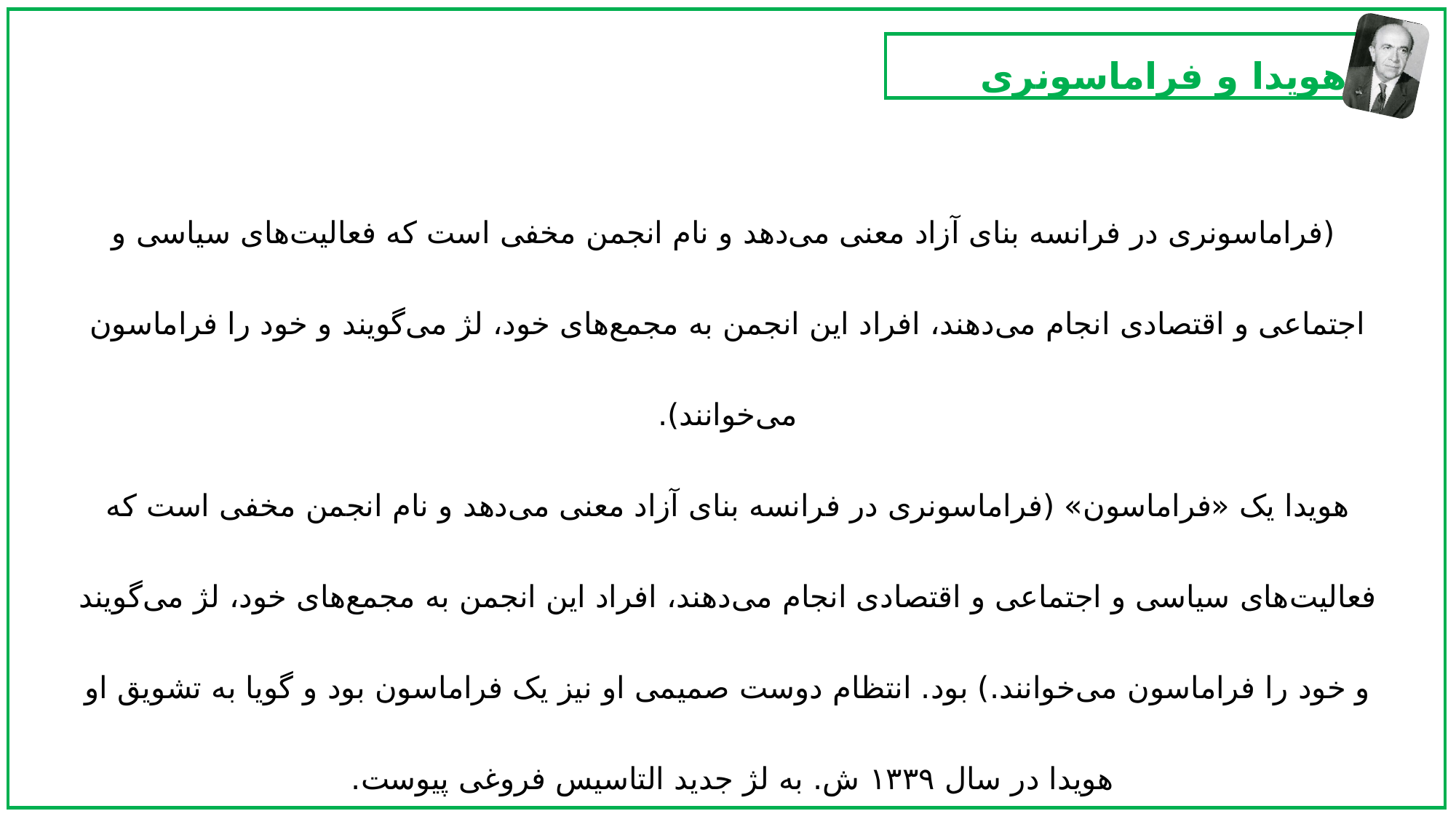

هویدا و فراماسونری
 (فراماسونری در فرانسه بنای آزاد معنی می‌دهد و نام انجمن مخفی است که فعالیت‌های سیاسی و اجتماعی و اقتصادی انجام می‌دهند، افراد این انجمن به مجمع‌های خود، لژ می‌گویند و خود را فراماسون می‌خوانند).
هویدا یک «فراماسون» (فراماسونری در فرانسه بنای آزاد معنی می‌دهد و نام انجمن مخفی است که فعالیت‌های سیاسی و اجتماعی و اقتصادی انجام می‌دهند، افراد این انجمن به مجمع‌های خود، لژ می‌گویند و خود را فراماسون می‌خوانند.) بود. انتظام دوست صمیمی او نیز یک فراماسون بود و گویا به تشویق او هویدا در سال ۱۳۳۹ ش. به لژ جدید التاسیس فروغی پیوست.
 در مورد وابستگی وی به فراماسونری اسناد مختلفی در دست می‌باشد که حضور او را در لژهای مولوی، لژ تهران و غیره ثابت می‌کند.